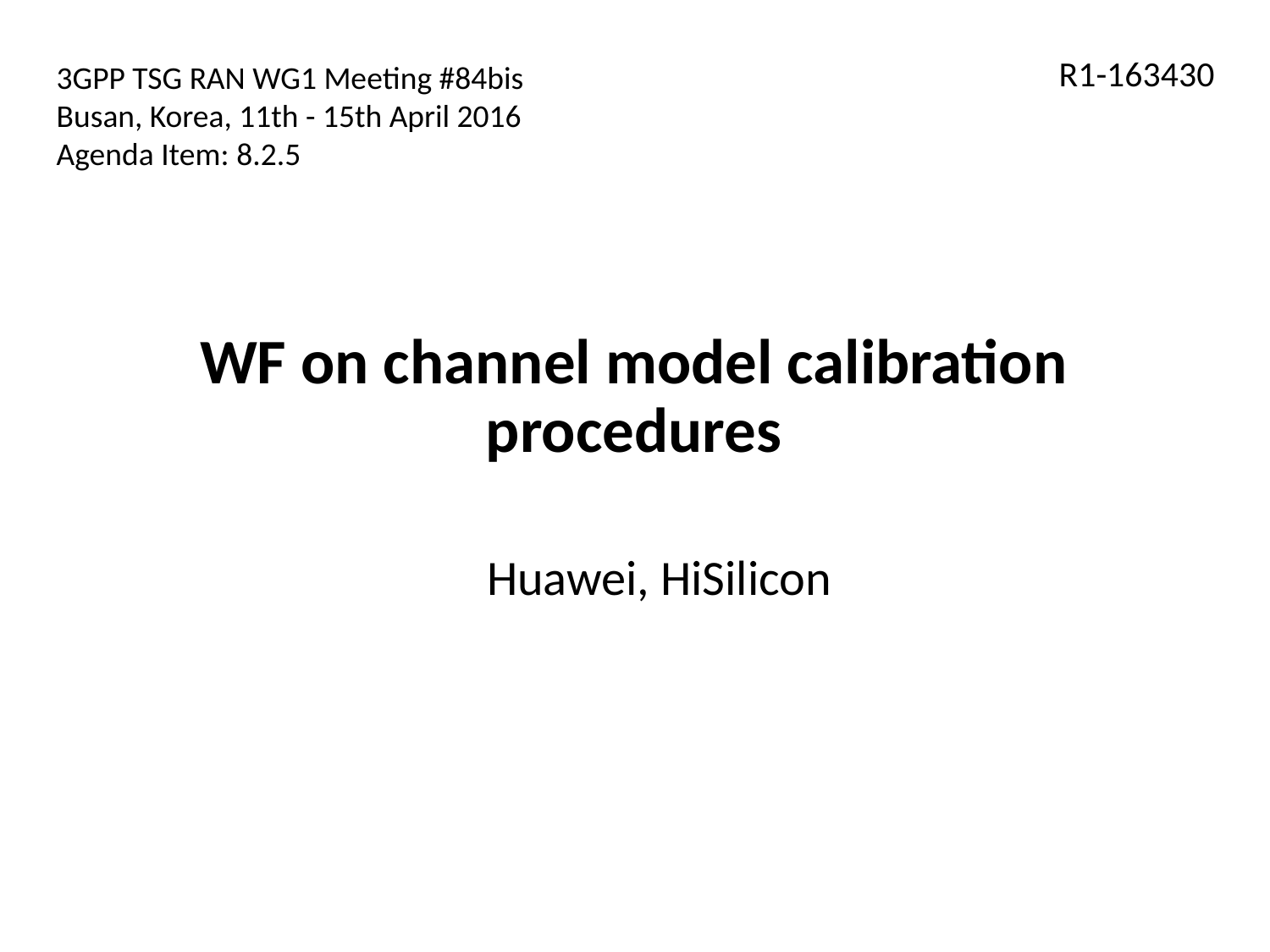

R1-163430
3GPP TSG RAN WG1 Meeting #84bis
Busan, Korea, 11th - 15th April 2016
Agenda Item: 8.2.5
# WF on channel model calibration procedures
Huawei, HiSilicon